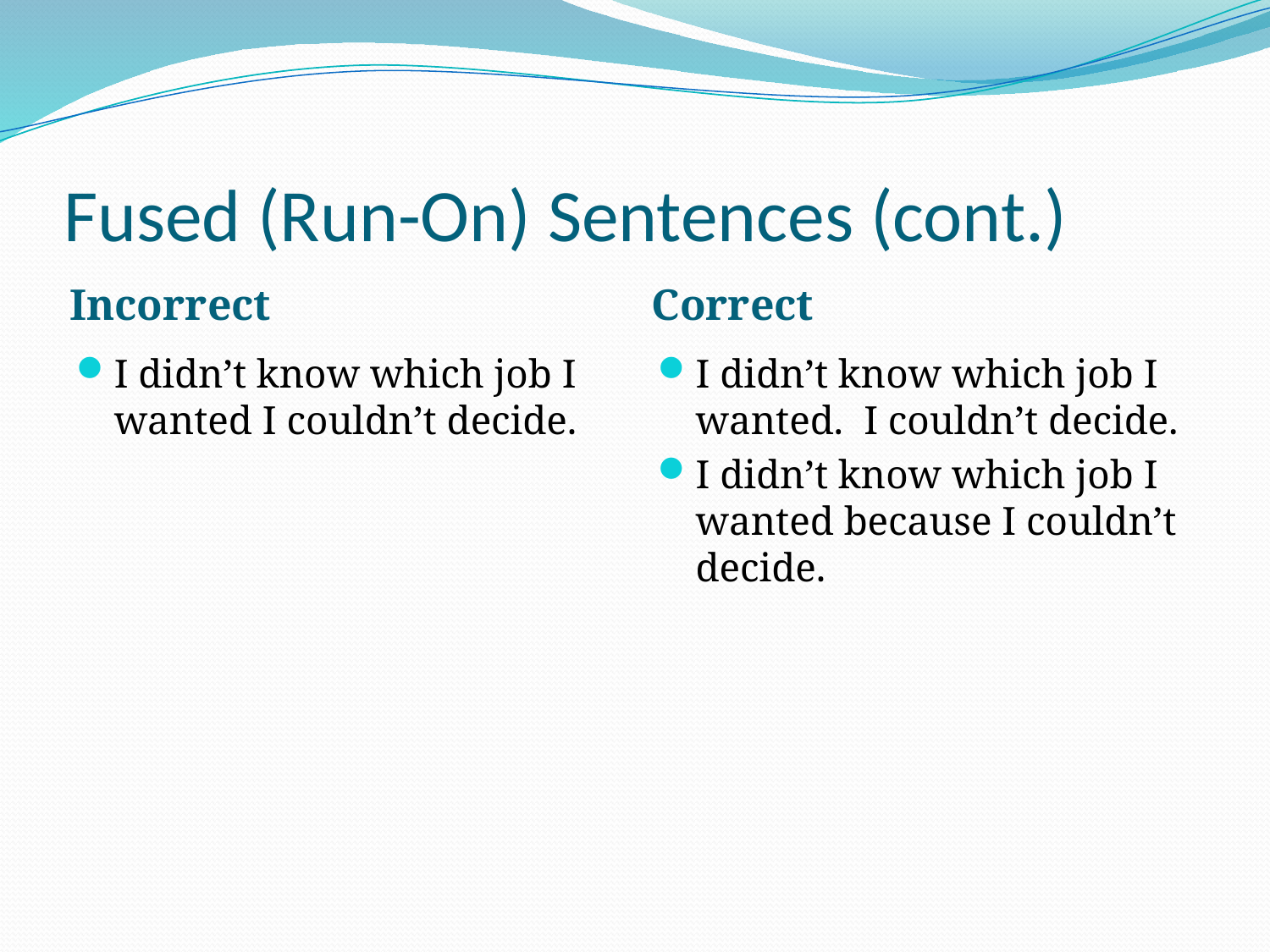

# Fused (Run-On) Sentences (cont.)
Incorrect
Correct
I didn’t know which job I wanted I couldn’t decide.
I didn’t know which job I wanted.  I couldn’t decide.
I didn’t know which job I wanted because I couldn’t decide.